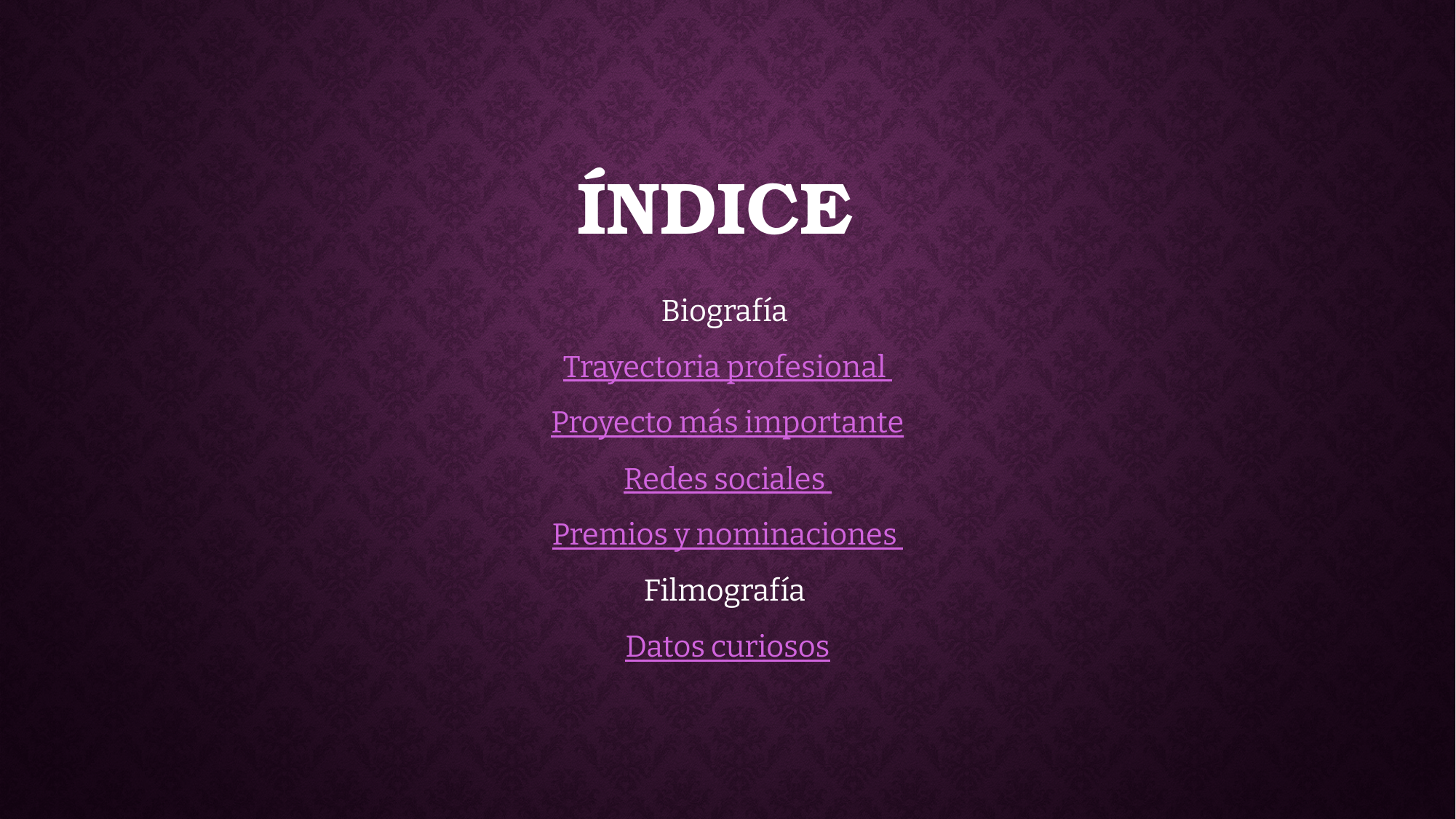

# Índice
Biografía
Trayectoria profesional
Proyecto más importante
Redes sociales
Premios y nominaciones
Filmografía
Datos curiosos